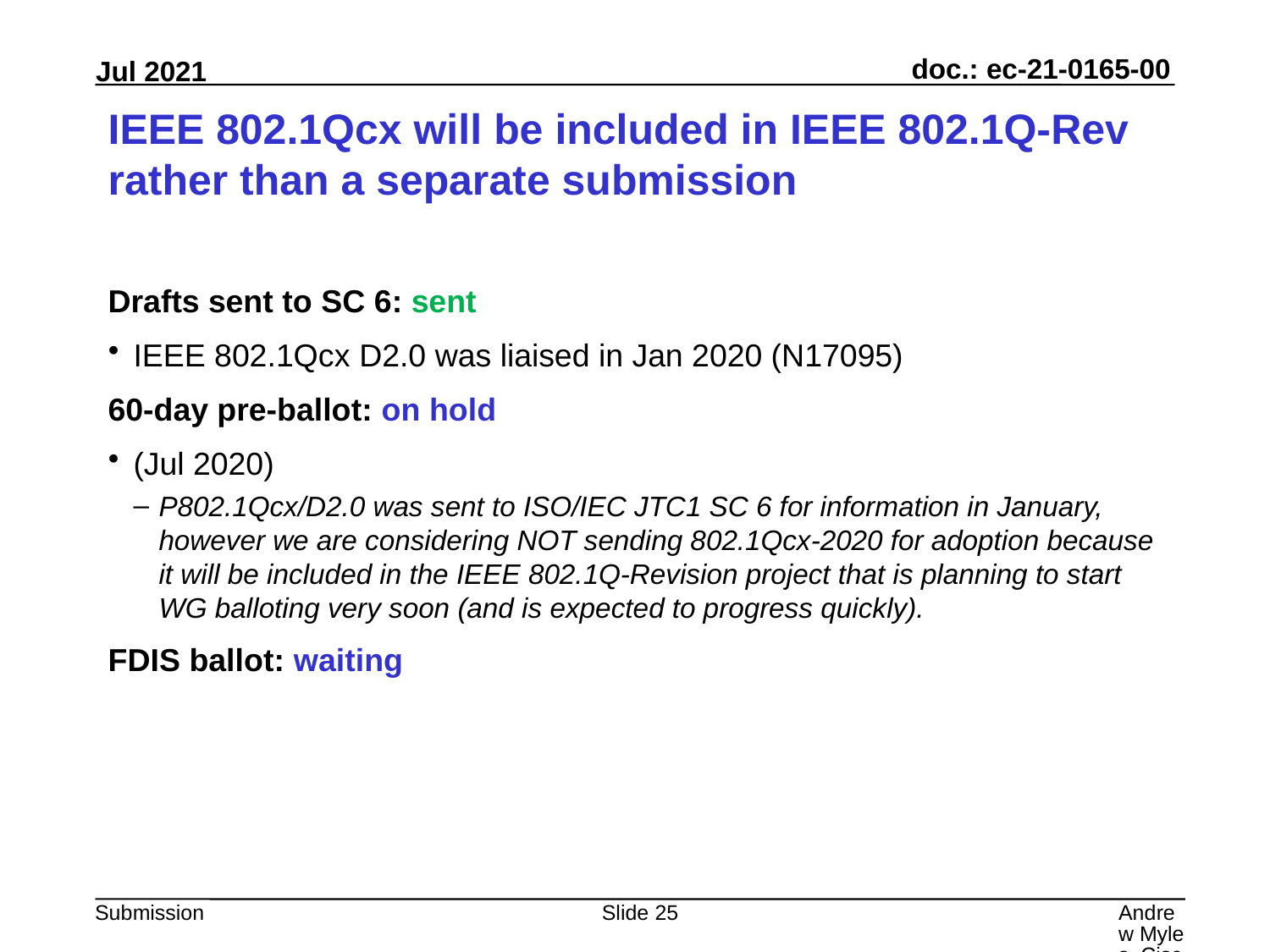

# IEEE 802.1Qcx will be included in IEEE 802.1Q-Rev rather than a separate submission
Drafts sent to SC 6: sent
IEEE 802.1Qcx D2.0 was liaised in Jan 2020 (N17095)
60-day pre-ballot: on hold
(Jul 2020)
P802.1Qcx/D2.0 was sent to ISO/IEC JTC1 SC 6 for information in January, however we are considering NOT sending 802.1Qcx-2020 for adoption because it will be included in the IEEE 802.1Q-Revision project that is planning to start WG balloting very soon (and is expected to progress quickly).
FDIS ballot: waiting
Slide 25
Andrew Myles, Cisco